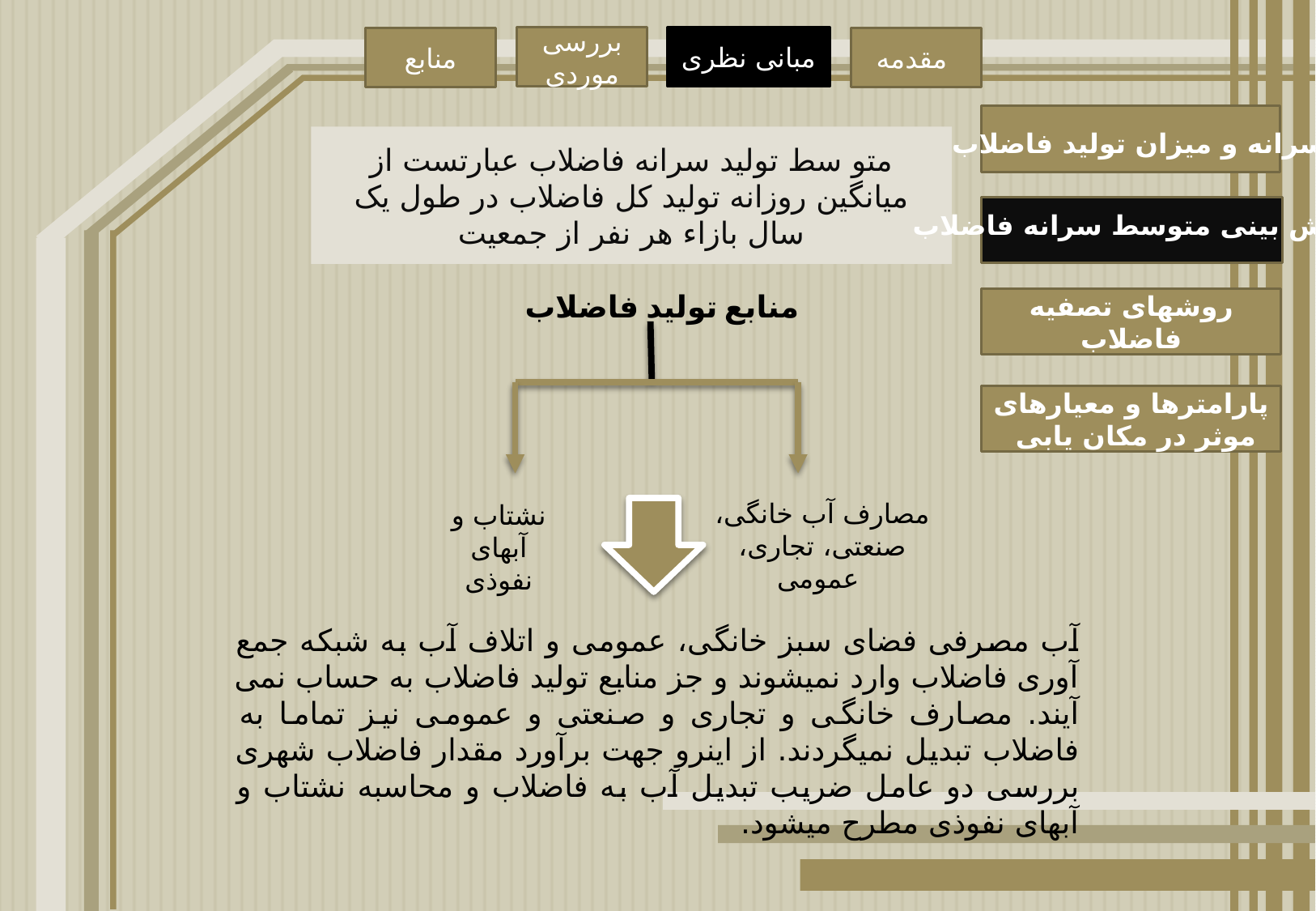

بررسی موردی
مبانی نظری
منابع
مقدمه

سرانه و میزان تولید فاضلاب
متو سط تولید سرانه فاضلاب عبارتست از میانگین روزانه تولید کل فاضلاب در طول یک سال بازاء هر نفر از جمعیت
پیش بینی متوسط سرانه فاضلاب
منابع تولید فاضلاب
روشهای تصفیه فاضلاب
پارامترها و معیارهای موثر در مکان یابی
مصارف آب خانگی، صنعتی، تجاری، عمومی
نشتاب و آبهای
 نفوذی

آب مصرفی فضای سبز خانگی، عمومی و اتلاف آب به شبکه جمع آوری فاضلاب وارد نمیشوند و جز منابع تولید فاضلاب به حساب نمی آیند. مصارف خانگی و تجاری و صنعتی و عمومی نیز تماما به فاضلاب تبدیل نمیگردند. از اینرو جهت برآورد مقدار فاضلاب شهری بررسی دو عامل ضریب تبدیل آب به فاضلاب و محاسبه نشتاب و آبهای نفوذی مطرح میشود.